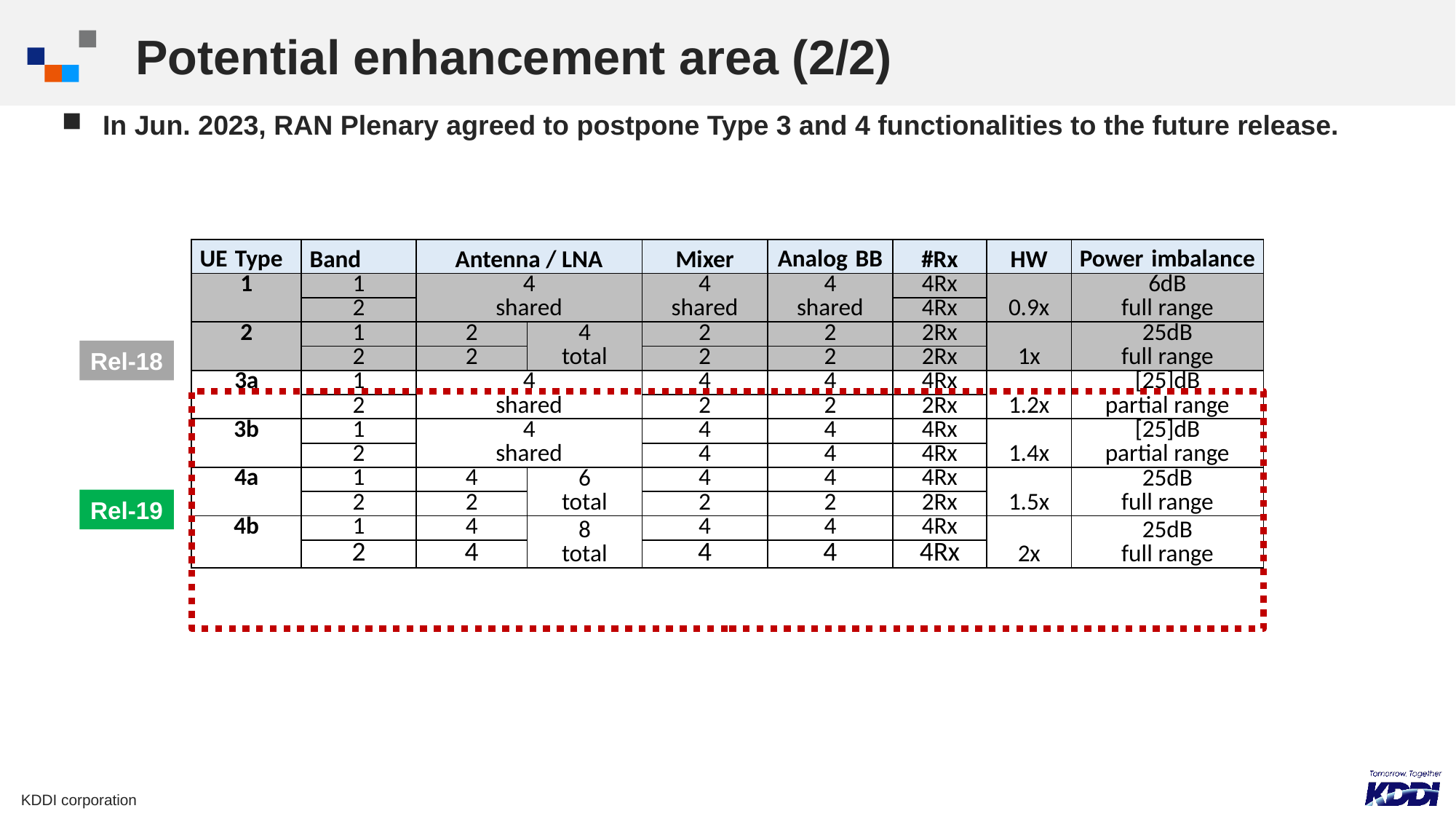

# Potential enhancement area (2/2)
In Jun. 2023, RAN Plenary agreed to postpone Type 3 and 4 functionalities to the future release.

| UE Type | Band | Antenna / LNA |  | Mixer | Analog BB | #Rx | HW | Power imbalance |
| --- | --- | --- | --- | --- | --- | --- | --- | --- |
| 1 | 1 | 4 shared |  | 4 shared | 4 shared | 4Rx | 0.9x | 6dB full range |
|  | 2 |  |  |  |  | 4Rx |  |  |
| 2 | 1 | 2 | 4 total | 2 | 2 | 2Rx | 1x | 25dB full range |
|  | 2 | 2 |  | 2 | 2 | 2Rx |  |  |
| 3a | 1 | 4 shared |  | 4 | 4 | 4Rx | 1.2x | [25]dB partial range |
|  | 2 |  |  | 2 | 2 | 2Rx |  |  |
| 3b | 1 | 4 shared |  | 4 | 4 | 4Rx | 1.4x | [25]dB partial range |
|  | 2 |  |  | 4 | 4 | 4Rx |  |  |
| 4a | 1 | 4 | 6 total | 4 | 4 | 4Rx | 1.5x | 25dB full range |
|  | 2 | 2 |  | 2 | 2 | 2Rx |  |  |
| 4b | 1 | 4 | 8 total | 4 | 4 | 4Rx | 2x | 25dB full range |
|  | 2 | 4 |  | 4 | 4 | 4Rx |  |  |
Rel-18

Rel-19